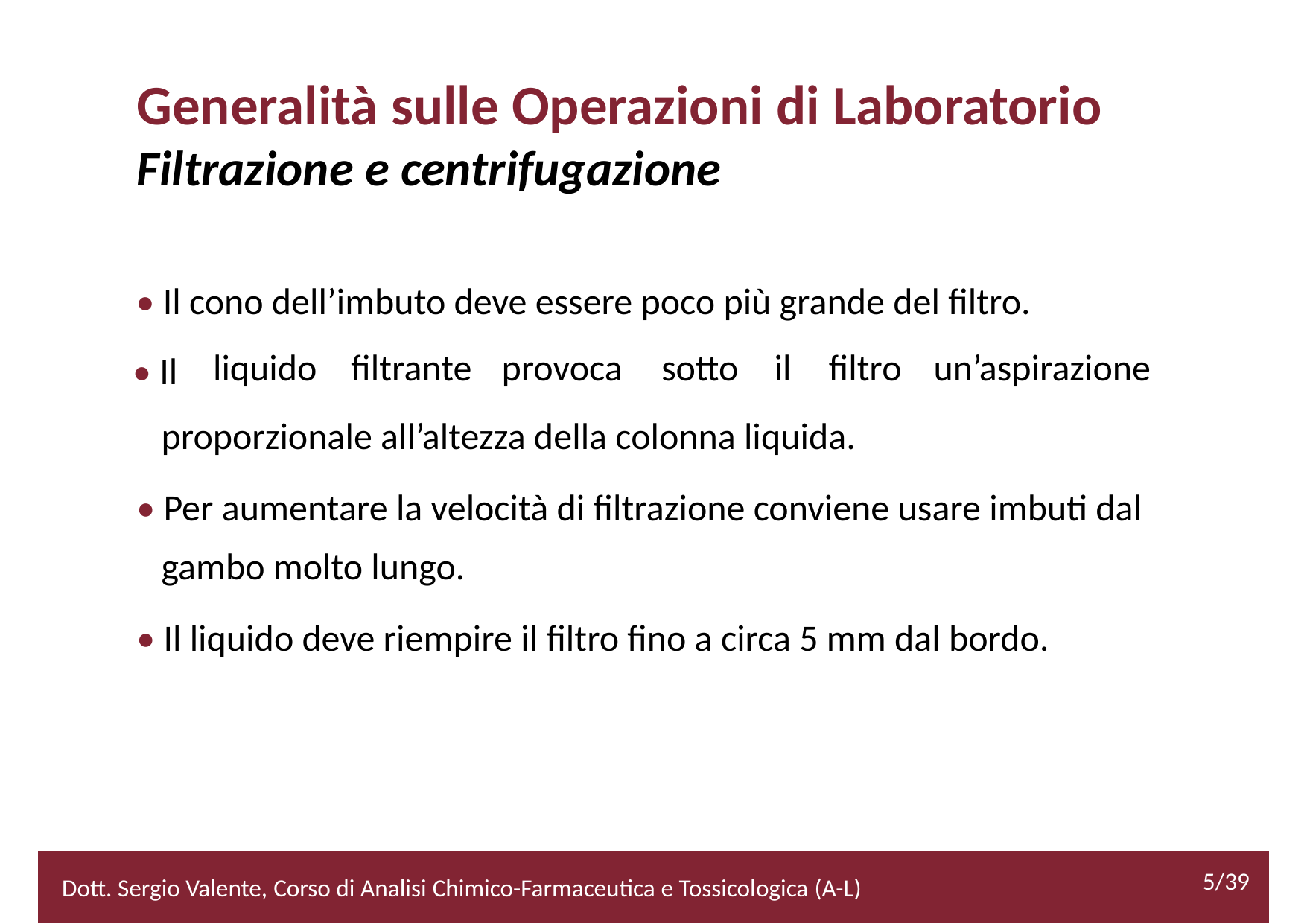

Generalità sulle Operazioni di Laboratorio
Filtrazione e centrifugazione
• Il cono dell’imbuto deve essere poco più grande del filtro.
• Il
liquido
filtrante
provoca
sotto
il
filtro
un’aspirazione
	proporzionale all’altezza della colonna liquida.

• Per aumentare la velocità di filtrazione conviene usare imbuti dal

	gambo molto lungo.

• Il liquido deve riempire il filtro fino a circa 5 mm dal bordo.

5/39
2/52
Dott. Sergio Valente, Corso di Analisi Chimico-Farmaceutica e Tossicologica (A-L)